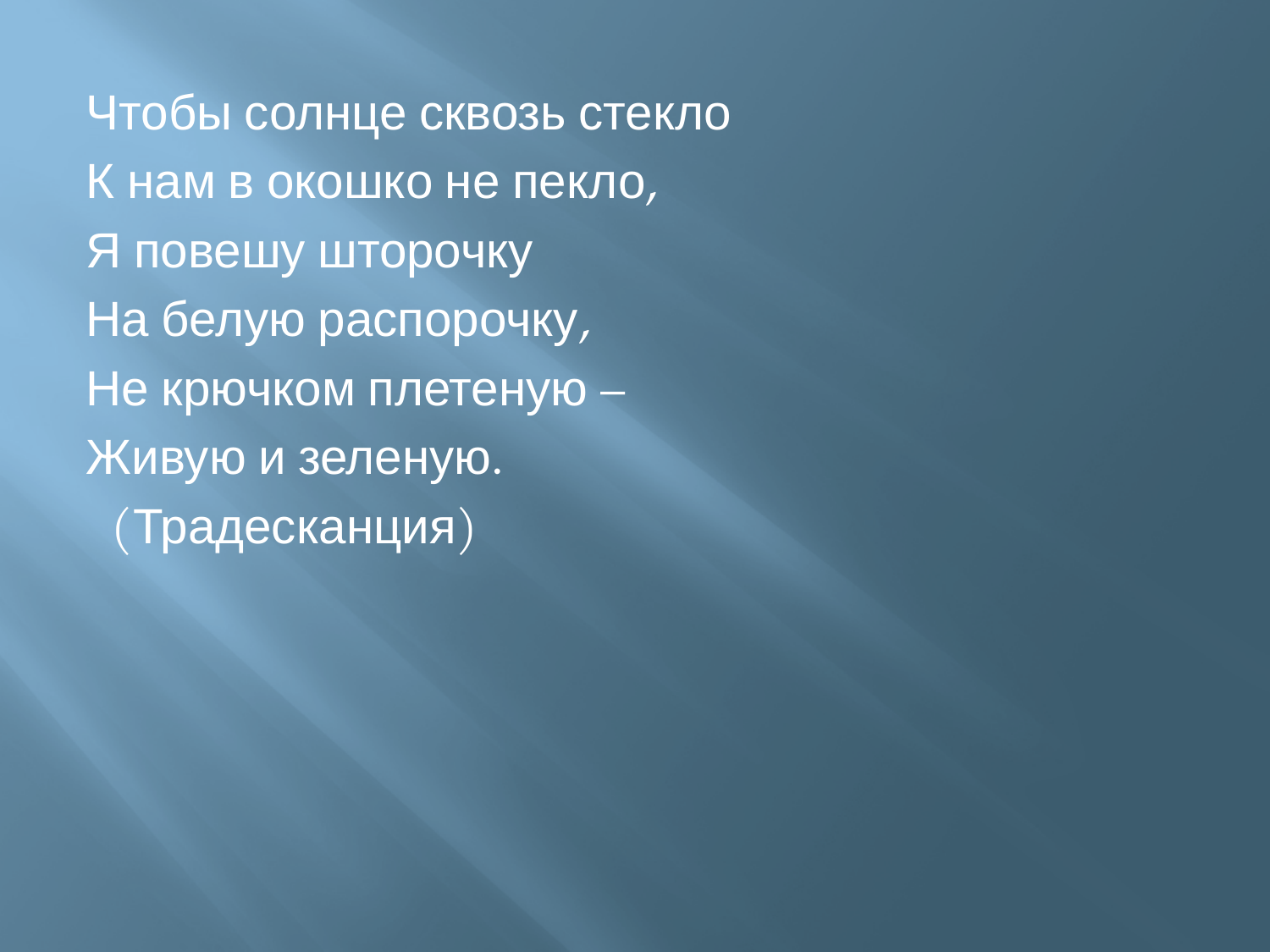

Чтобы солнце сквозь стекло
 К нам в окошко не пекло,
 Я повешу шторочку
 На белую распорочку,
 Не крючком плетеную –
 Живую и зеленую.
   (Традесканция)